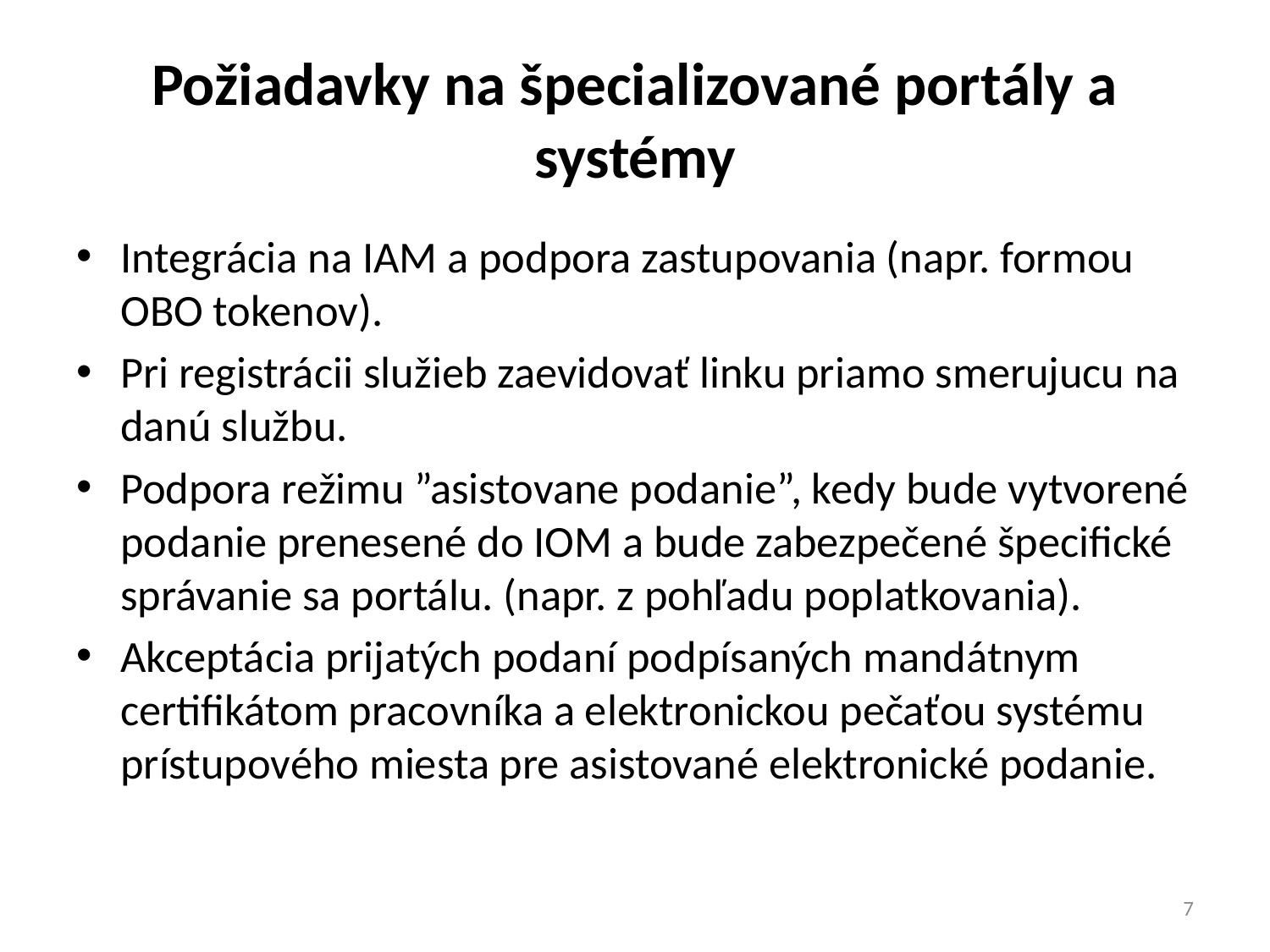

# Požiadavky na špecializované portály a systémy
Integrácia na IAM a podpora zastupovania (napr. formou OBO tokenov).
Pri registrácii služieb zaevidovať linku priamo smerujucu na danú službu.
Podpora režimu ”asistovane podanie”, kedy bude vytvorené podanie prenesené do IOM a bude zabezpečené špecifické správanie sa portálu. (napr. z pohľadu poplatkovania).
Akceptácia prijatých podaní podpísaných mandátnym certifikátom pracovníka a elektronickou pečaťou systému prístupového miesta pre asistované elektronické podanie.
7